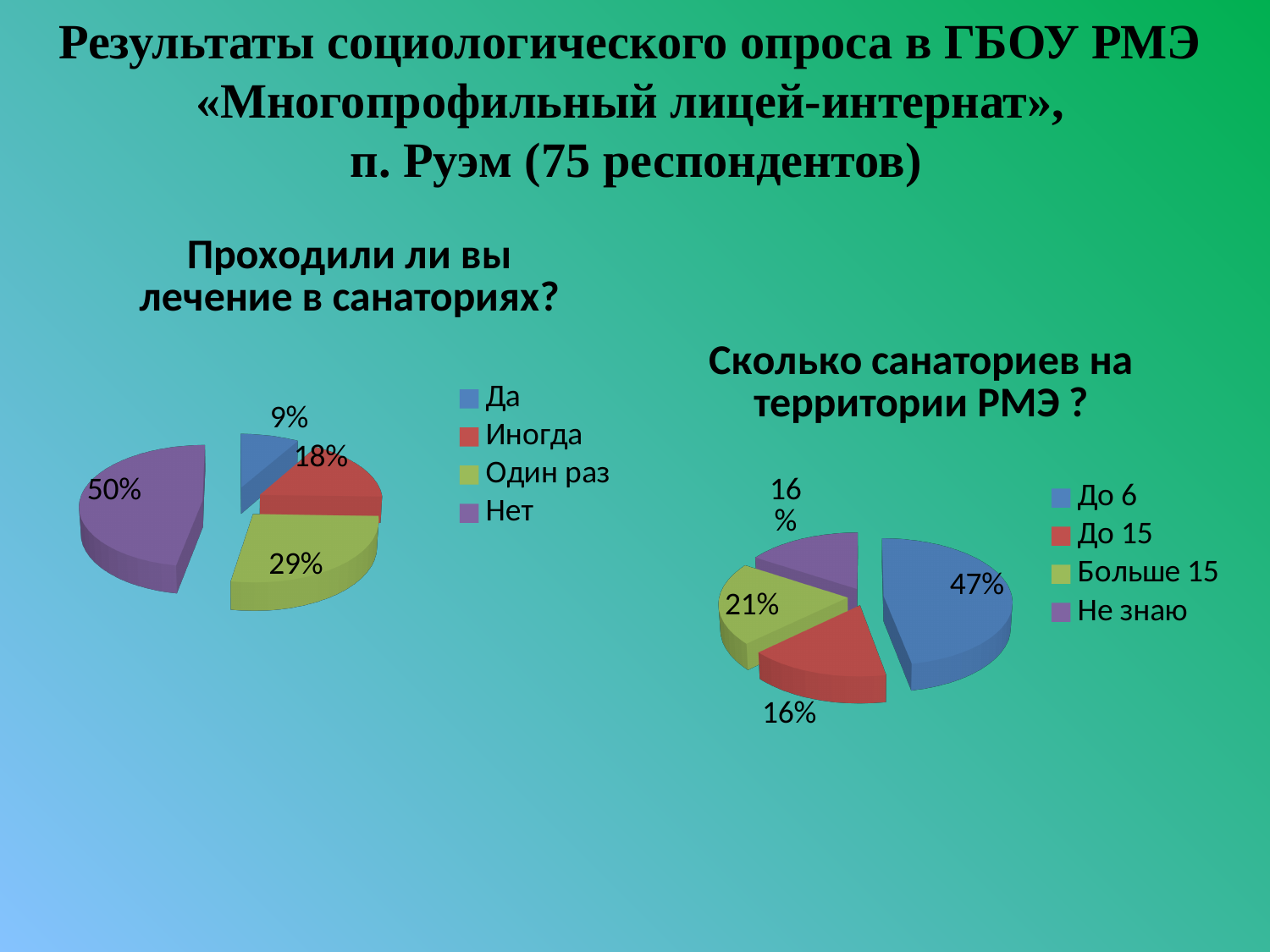

# Результаты социологического опроса в ГБОУ РМЭ «Многопрофильный лицей-интернат», п. Руэм (75 респондентов)

[unsupported chart]

[unsupported chart]